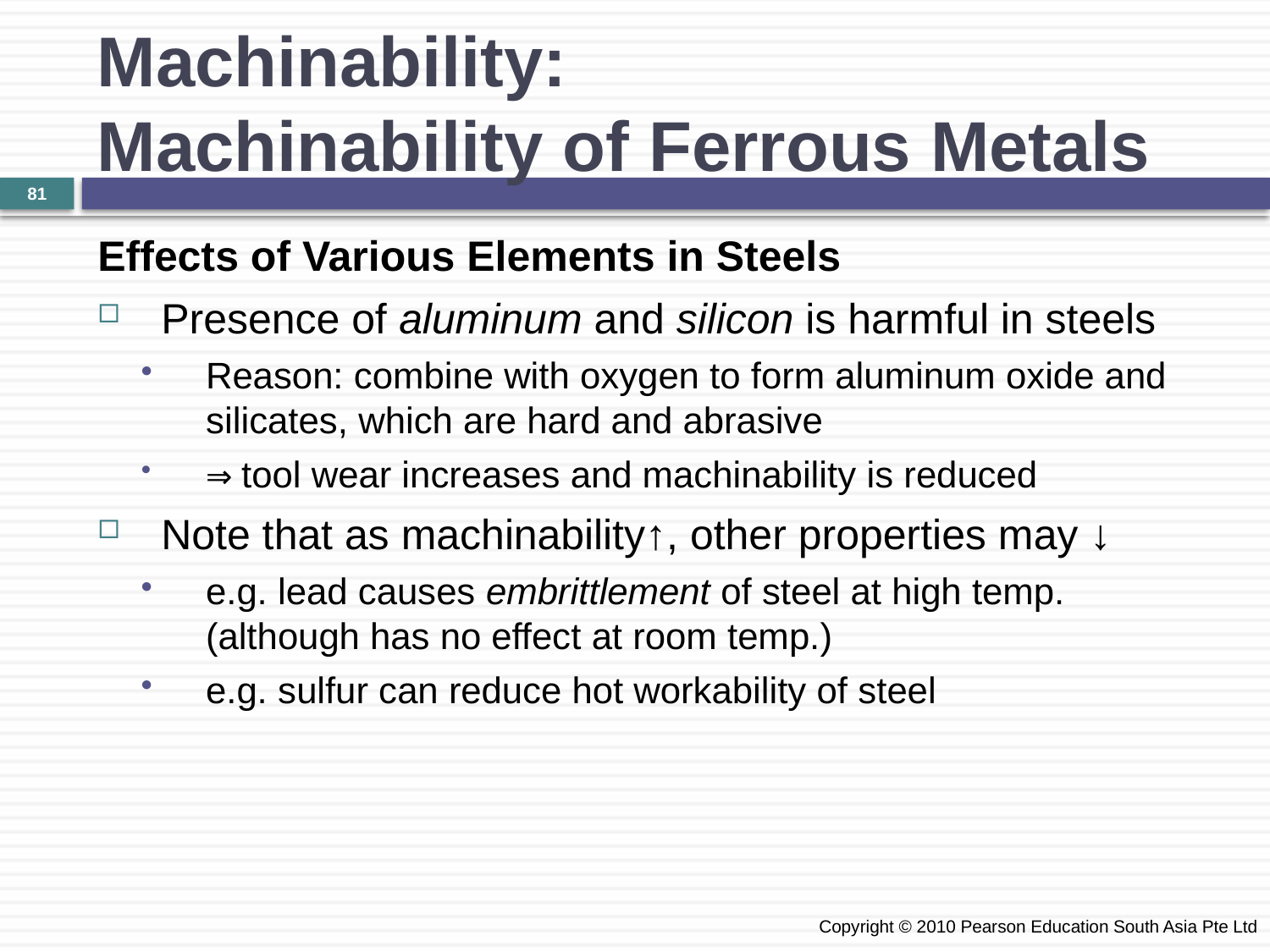

Machinability:
Machinability of Ferrous Metals
81
Effects of Various Elements in Steels
Presence of aluminum and silicon is harmful in steels
Reason: combine with oxygen to form aluminum oxide and silicates, which are hard and abrasive
⇒ tool wear increases and machinability is reduced
Note that as machinability↑, other properties may ↓
e.g. lead causes embrittlement of steel at high temp. (although has no effect at room temp.)
e.g. sulfur can reduce hot workability of steel
   Copyright © 2010 Pearson Education South Asia Pte Ltd